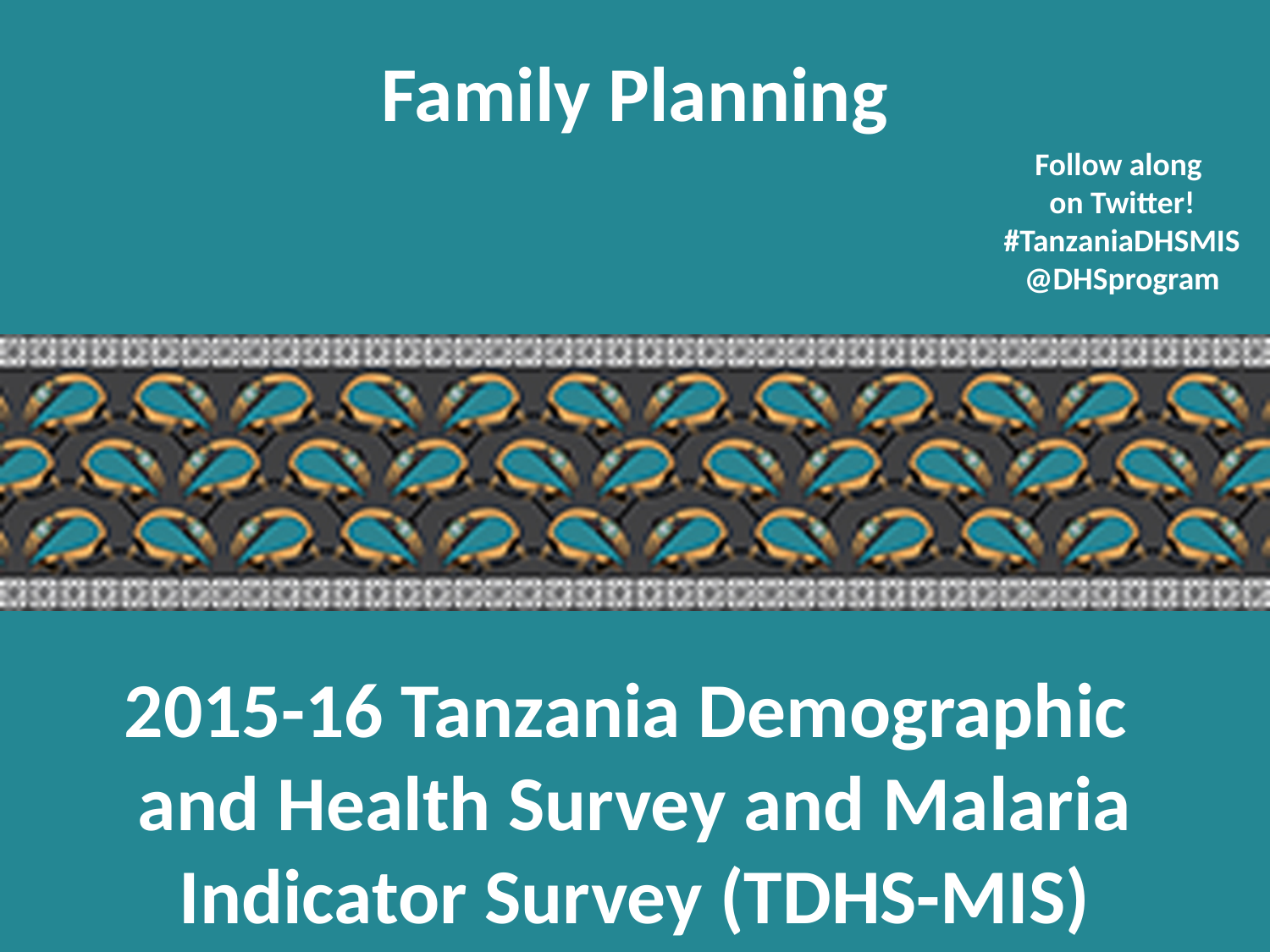

Family Planning
Follow along
on Twitter!
#TanzaniaDHSMIS
@DHSprogram